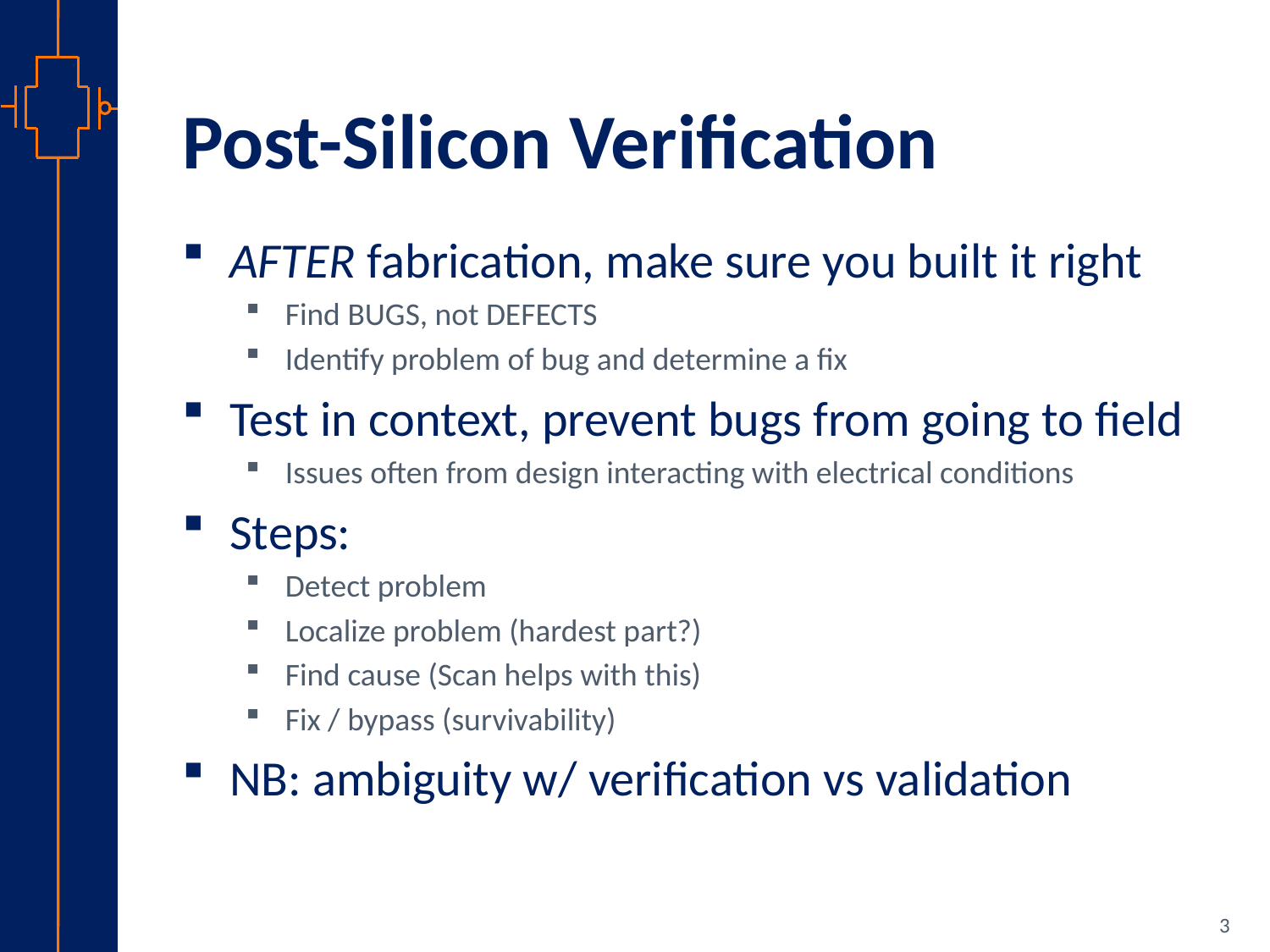

# Post-Silicon Verification
AFTER fabrication, make sure you built it right
Find BUGS, not DEFECTS
Identify problem of bug and determine a fix
Test in context, prevent bugs from going to field
Issues often from design interacting with electrical conditions
Steps:
Detect problem
Localize problem (hardest part?)
Find cause (Scan helps with this)
Fix / bypass (survivability)
NB: ambiguity w/ verification vs validation
3